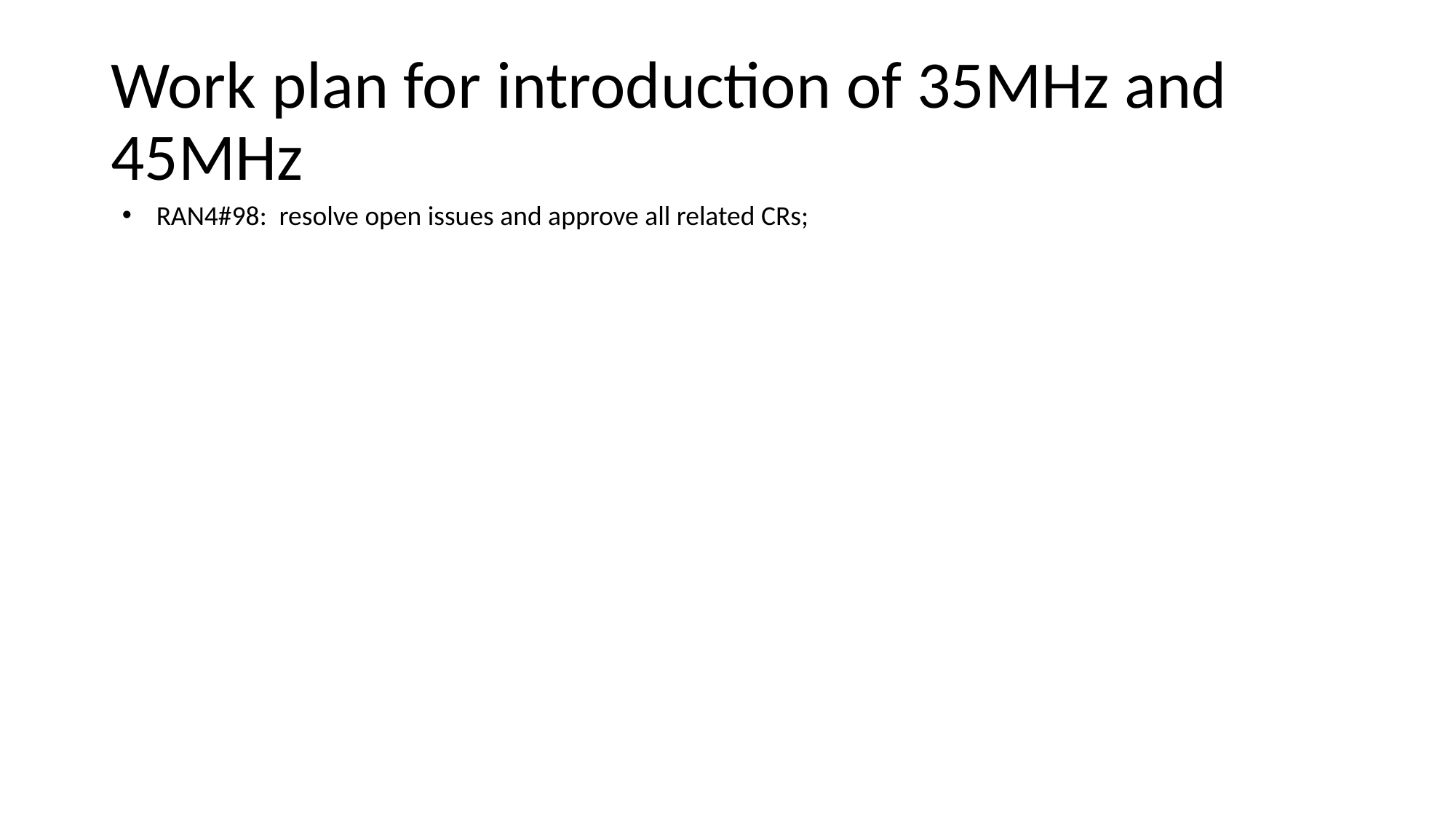

# Work plan for introduction of 35MHz and 45MHz
RAN4#98:  resolve open issues and approve all related CRs;

5